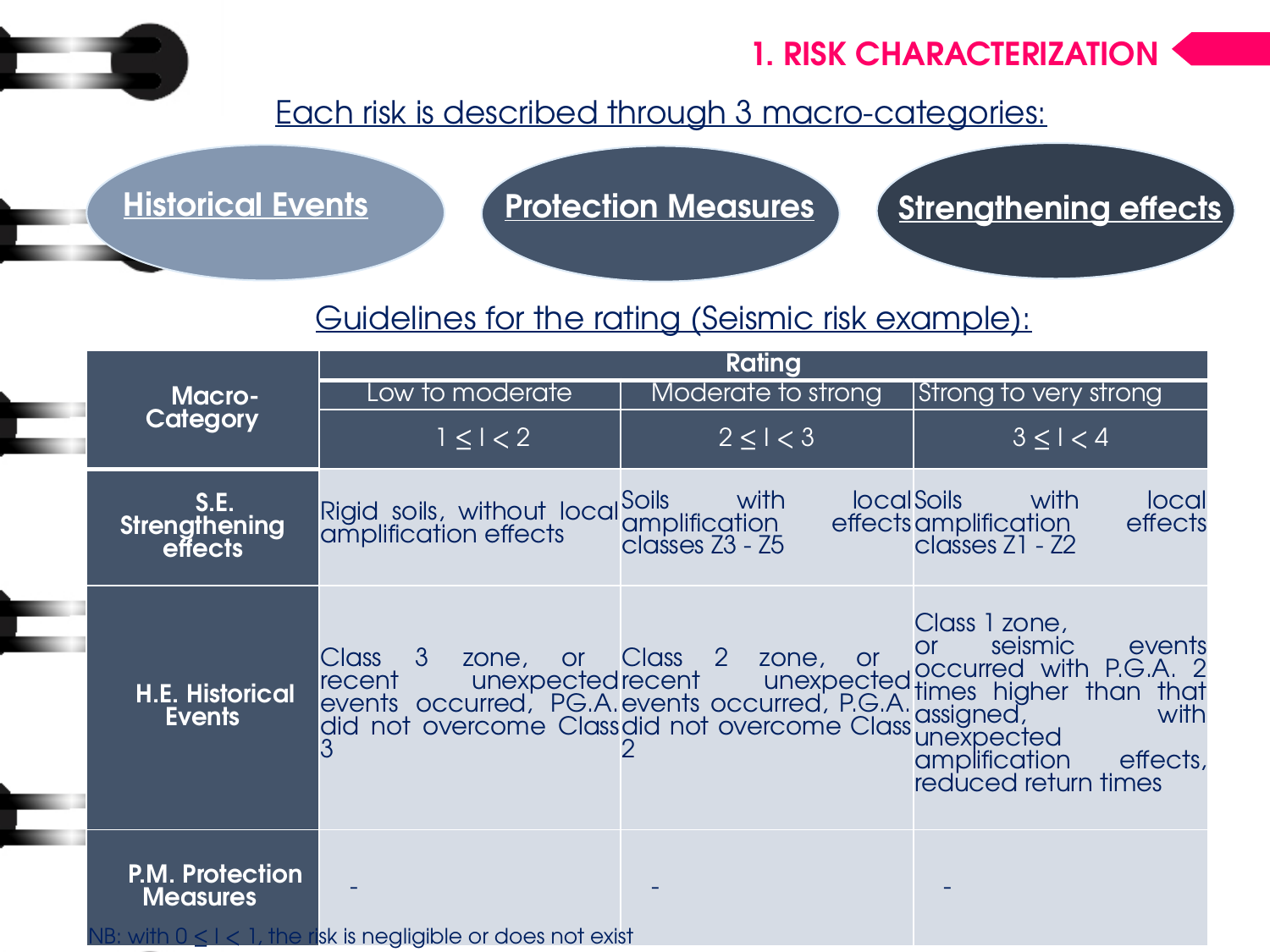

1. RISK CHARACTERIZATION
Each risk is described through 3 macro-categories:

Historical Events
Protection Measures
Strengthening effects

Guidelines for the rating (Seismic risk example):
| Macro-Category | Rating |  |  |
| --- | --- | --- | --- |
|  | Low to moderate | Moderate to strong | Strong to very strong |
|  | 1 ≤ I < 2 | 2 ≤ I < 3 | 3 ≤ I < 4 |
| S.E. Strengthening effects | Rigid soils, without local amplification effects | Soils with local amplification effects classes Z3 - Z5 | Soils with local amplification effects classes Z1 - Z2 |
| H.E. Historical Events | Class 3 zone, or recent unexpected events occurred, PG.A. did not overcome Class 3 | Class 2 zone, or recent unexpected events occurred, P.G.A. did not overcome Class 2 | Class 1 zone, or seismic events occurred with P.G.A. 2 times higher than that assigned, with unexpected amplification effects, reduced return times |
| P.M. Protection Measures | - | - | - |
NB: with 0 ≤ I < 1, the risk is negligible or does not exist